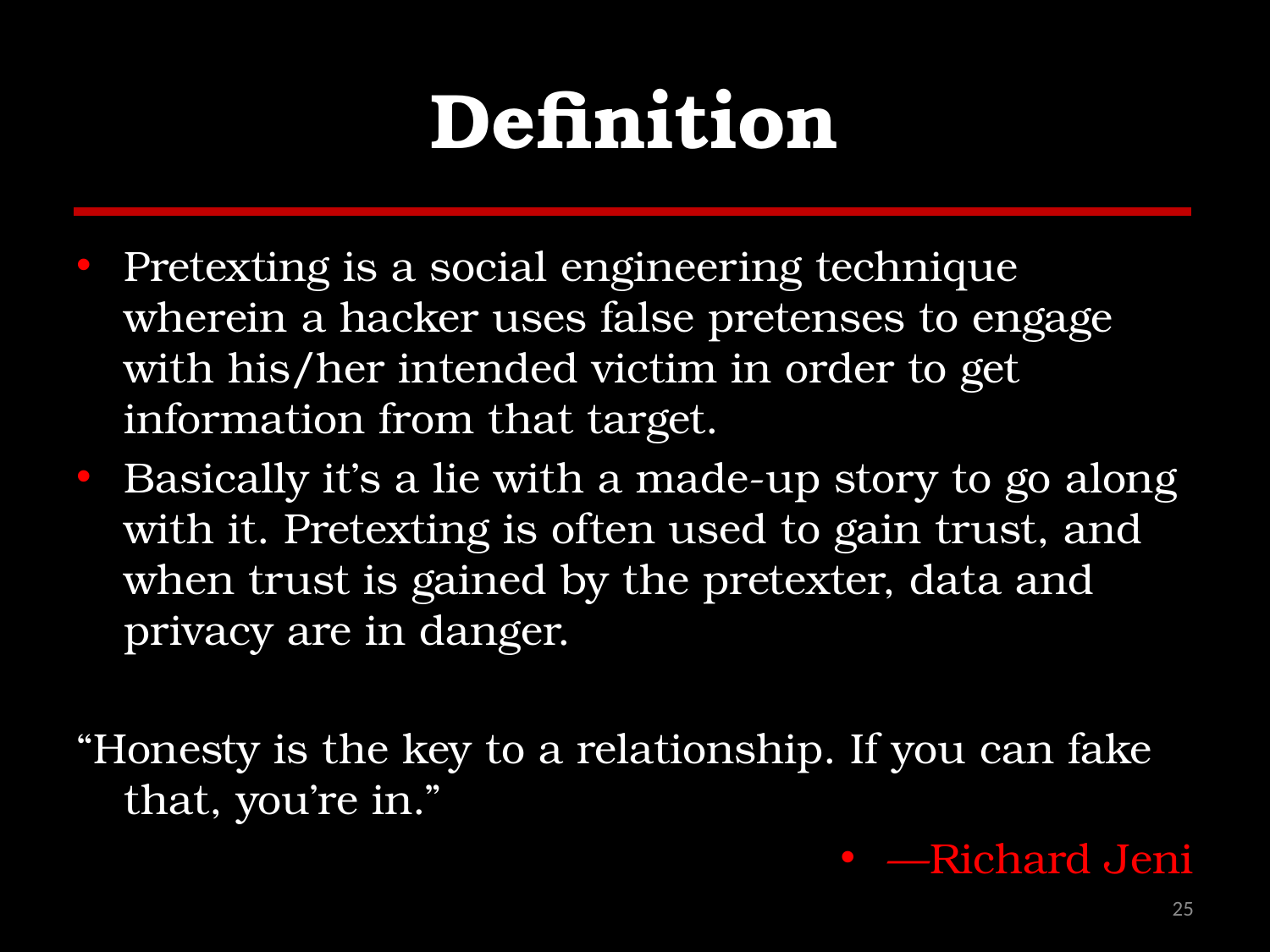

# Definition
Pretexting is a social engineering technique wherein a hacker uses false pretenses to engage with his/her intended victim in order to get information from that target.
Basically it’s a lie with a made-up story to go along with it. Pretexting is often used to gain trust, and when trust is gained by the pretexter, data and privacy are in danger.

“Honesty is the key to a relationship. If you can fake that, you’re in.”
—Richard Jeni

25